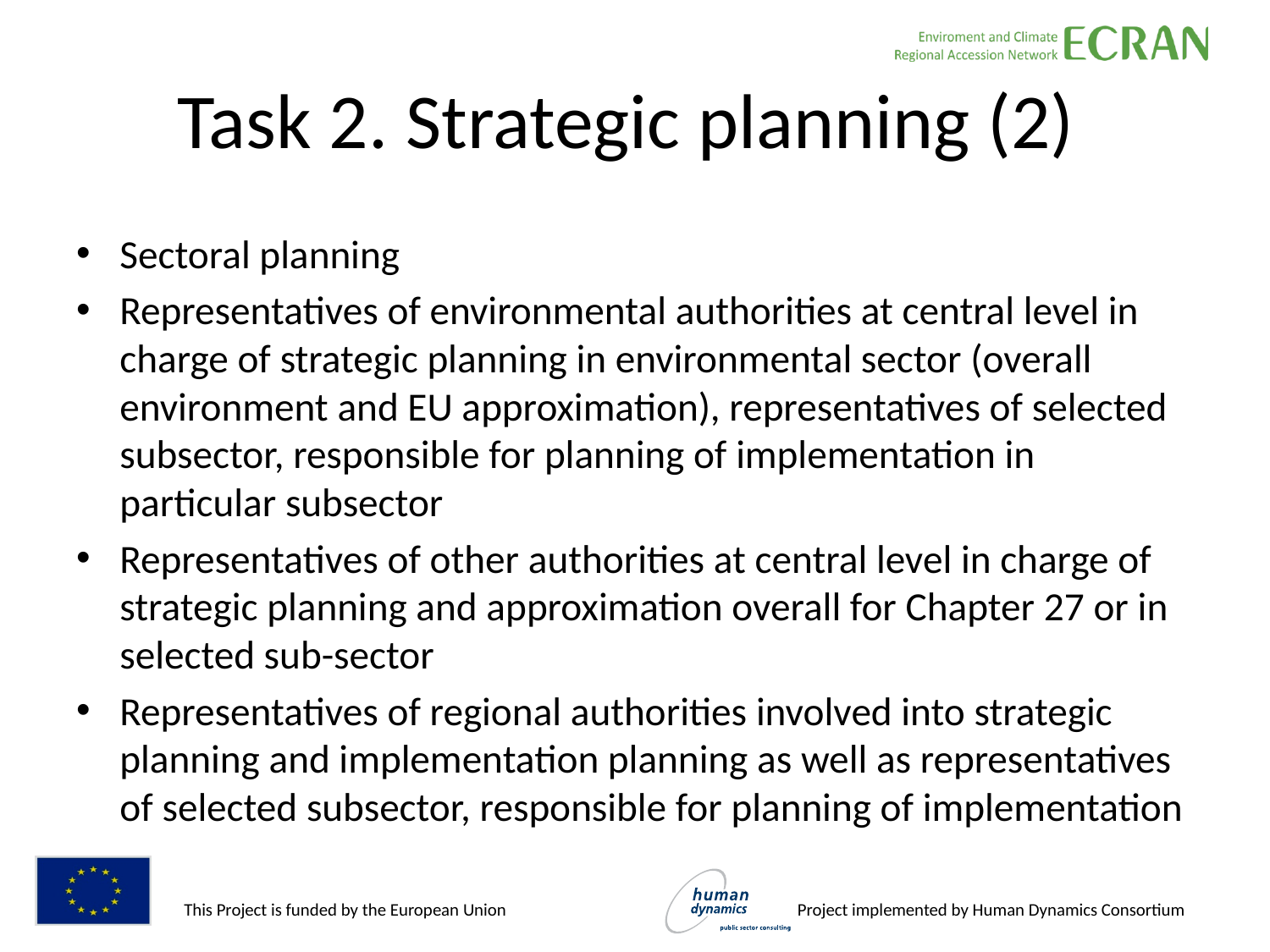

# Task 2. Strategic planning (2)
Sectoral planning
Representatives of environmental authorities at central level in charge of strategic planning in environmental sector (overall environment and EU approximation), representatives of selected subsector, responsible for planning of implementation in particular subsector
Representatives of other authorities at central level in charge of strategic planning and approximation overall for Chapter 27 or in selected sub-sector
Representatives of regional authorities involved into strategic planning and implementation planning as well as representatives of selected subsector, responsible for planning of implementation